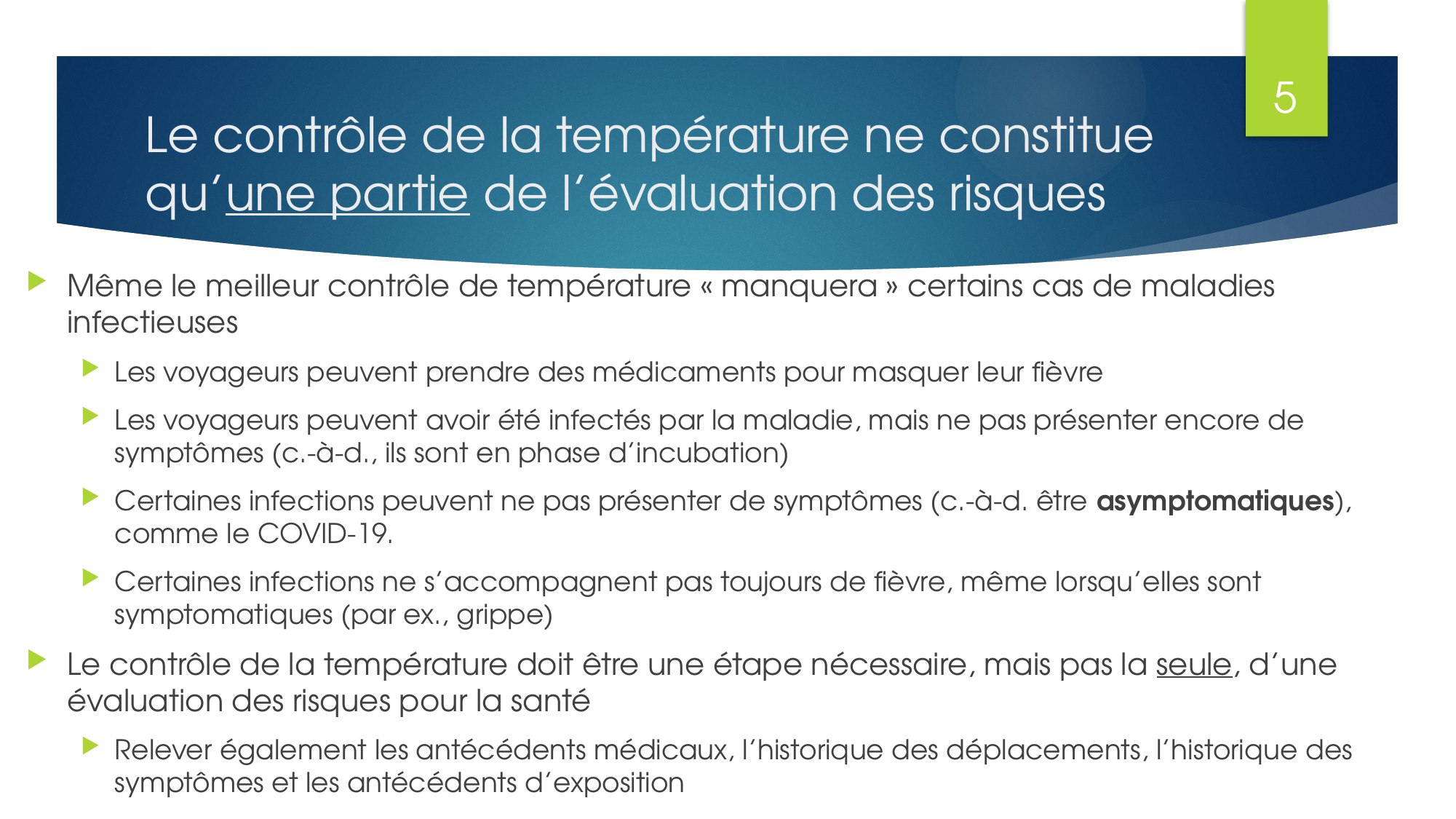

5
# Le contrôle de la température ne constitue qu’une partie de l’évaluation des risques
Même le meilleur contrôle de température « manquera » certains cas de maladies infectieuses
Les voyageurs peuvent prendre des médicaments pour masquer leur fièvre
Les voyageurs peuvent avoir été infectés par la maladie, mais ne pas présenter encore de symptômes (c.-à-d., ils sont en phase d’incubation)
Certaines infections peuvent ne pas présenter de symptômes (c.-à-d. être asymptomatiques), comme le COVID-19.
Certaines infections ne s’accompagnent pas toujours de fièvre, même lorsqu’elles sont symptomatiques (par ex., grippe)
Le contrôle de la température doit être une étape nécessaire, mais pas la seule, d’une évaluation des risques pour la santé
Relever également les antécédents médicaux, l’historique des déplacements, l’historique des symptômes et les antécédents d’exposition